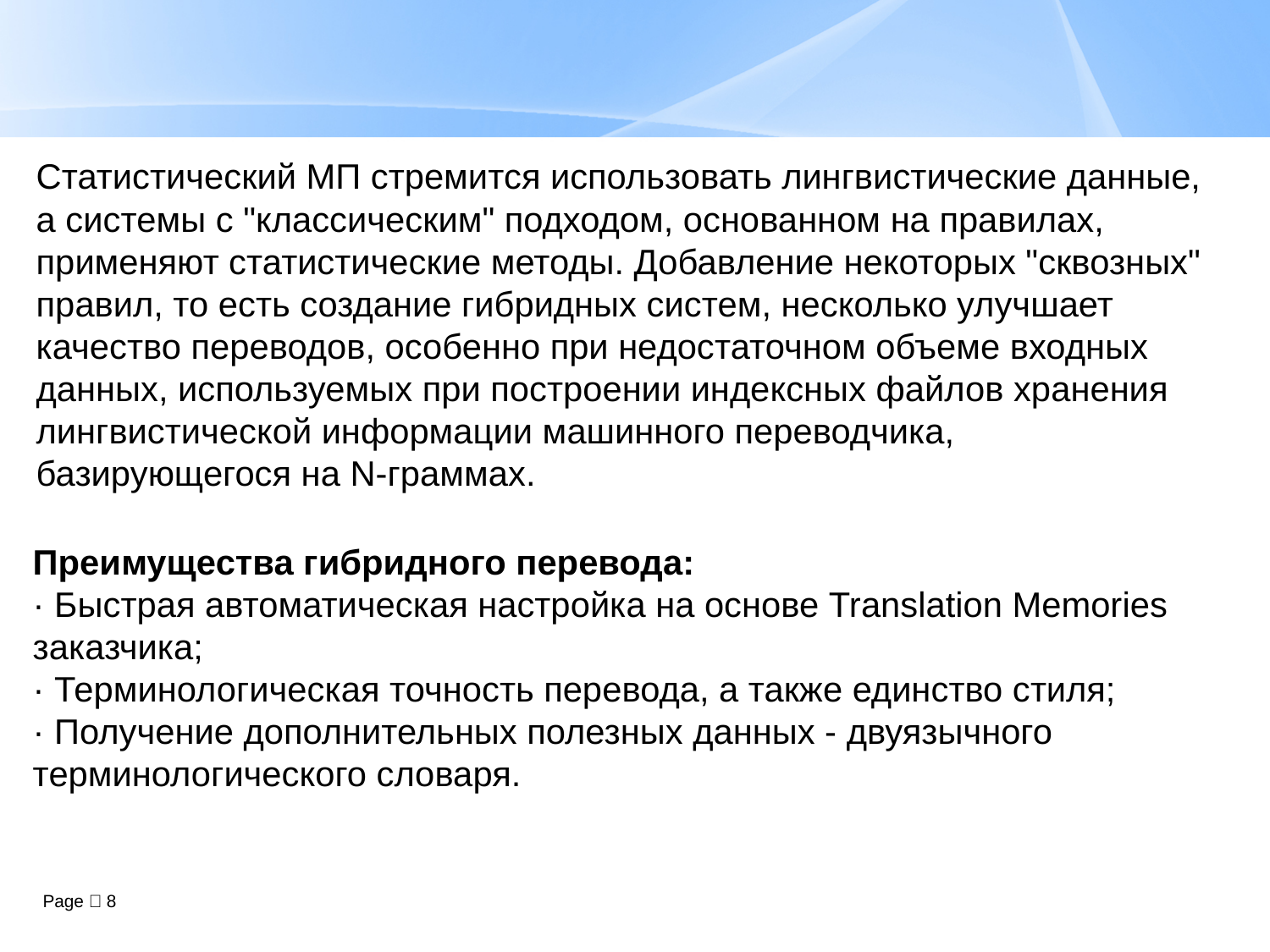

Статистический МП стремится использовать лингвистические данные, а системы с "классическим" подходом, основанном на правилах, применяют статистические методы. Добавление некоторых "сквозных" правил, то есть создание гибридных систем, несколько улучшает качество переводов, особенно при недостаточном объеме входных данных, используемых при построении индексных файлов хранения лингвистической информации машинного переводчика, базирующегося на N-граммах.
Преимущества гибридного перевода:
· Быстрая автоматическая настройка на основе Translation Memories заказчика;
· Терминологическая точность перевода, а также единство стиля;
· Получение дополнительных полезных данных - двуязычного терминологического словаря.